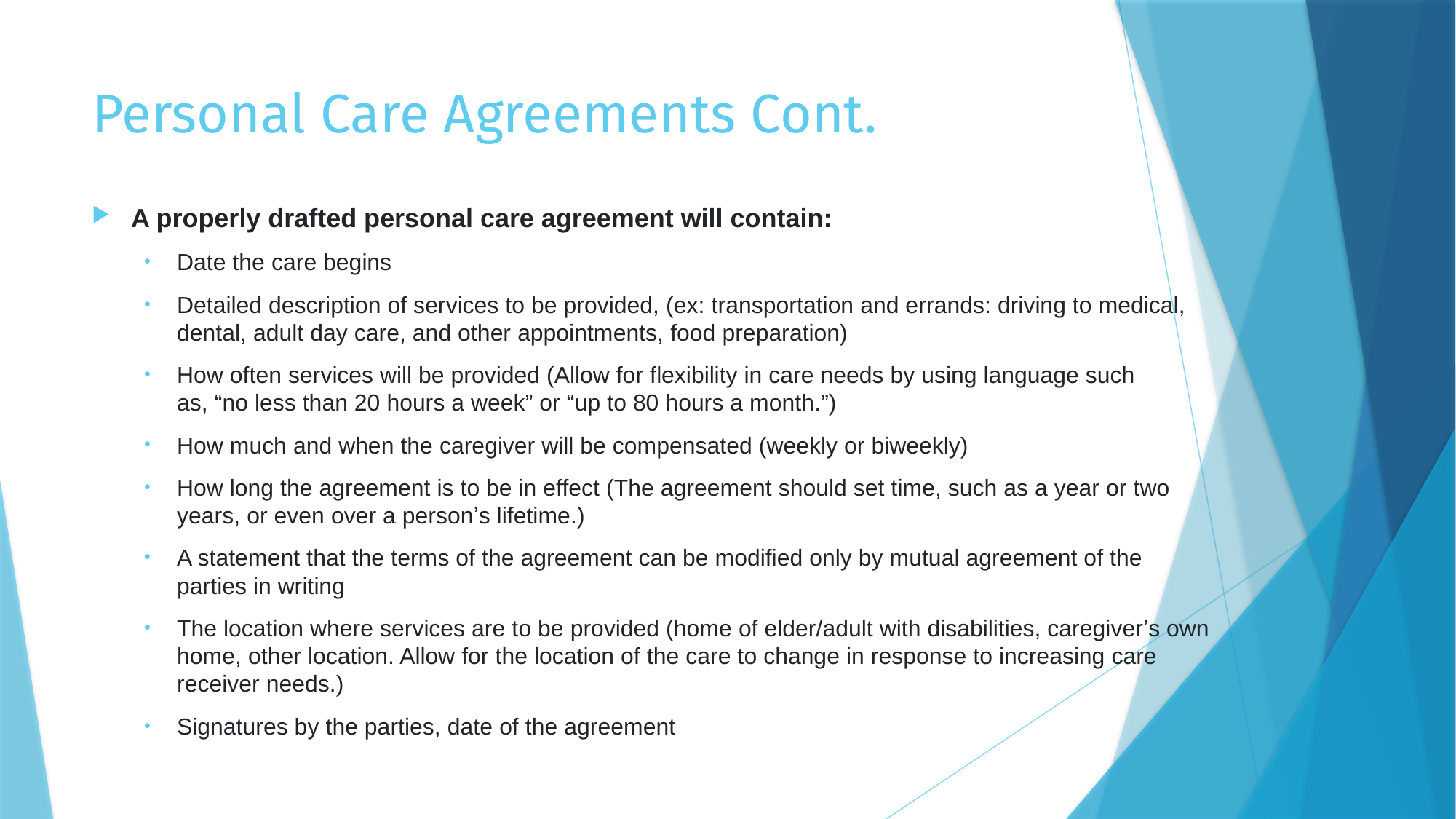

# Personal Care Agreements Cont.
A properly drafted personal care agreement will contain:
Date the care begins
Detailed description of services to be provided, (ex: transportation and errands: driving to medical, dental, adult day care, and other appointments, food preparation)
How often services will be provided (Allow for flexibility in care needs by using language such as, “no less than 20 hours a week” or “up to 80 hours a month.”)
How much and when the caregiver will be compensated (weekly or biweekly)
How long the agreement is to be in effect (The agreement should set time, such as a year or two years, or even over a personʼs lifetime.)
A statement that the terms of the agreement can be modified only by mutual agreement of the parties in writing
The location where services are to be provided (home of elder/adult with disabilities, caregiverʼs own home, other location. Allow for the location of the care to change in response to increasing care receiver needs.)
Signatures by the parties, date of the agreement